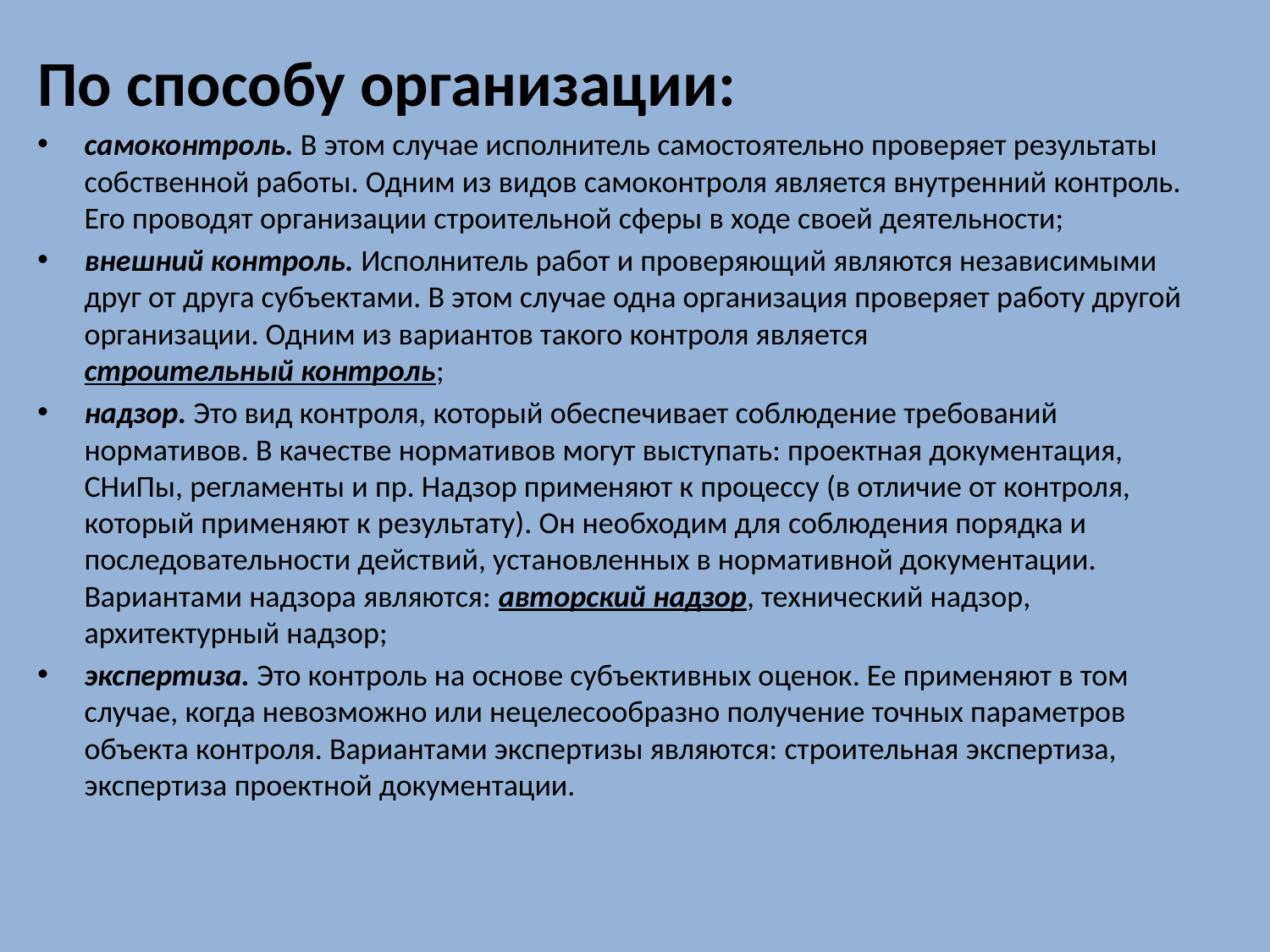

По способу организации:
самоконтроль. В этом случае исполнитель самостоятельно проверяет результаты собственной работы. Одним из видов самоконтроля является внутренний контроль. Его проводят организации строительной сферы в ходе своей деятельности;
внешний контроль. Исполнитель работ и проверяющий являются независимыми друг от друга субъектами. В этом случае одна организация проверяет работу другой организации. Одним из вариантов такого контроля является строительный контроль;
надзор. Это вид контроля, который обеспечивает соблюдение требований нормативов. В качестве нормативов могут выступать: проектная документация, СНиПы, регламенты и пр. Надзор применяют к процессу (в отличие от контроля, который применяют к результату). Он необходим для соблюдения порядка и последовательности действий, установленных в нормативной документации. Вариантами надзора являются: авторский надзор, технический надзор, архитектурный надзор;
экспертиза. Это контроль на основе субъективных оценок. Ее применяют в том случае, когда невозможно или нецелесообразно получение точных параметров объекта контроля. Вариантами экспертизы являются: строительная экспертиза, экспертиза проектной документации.